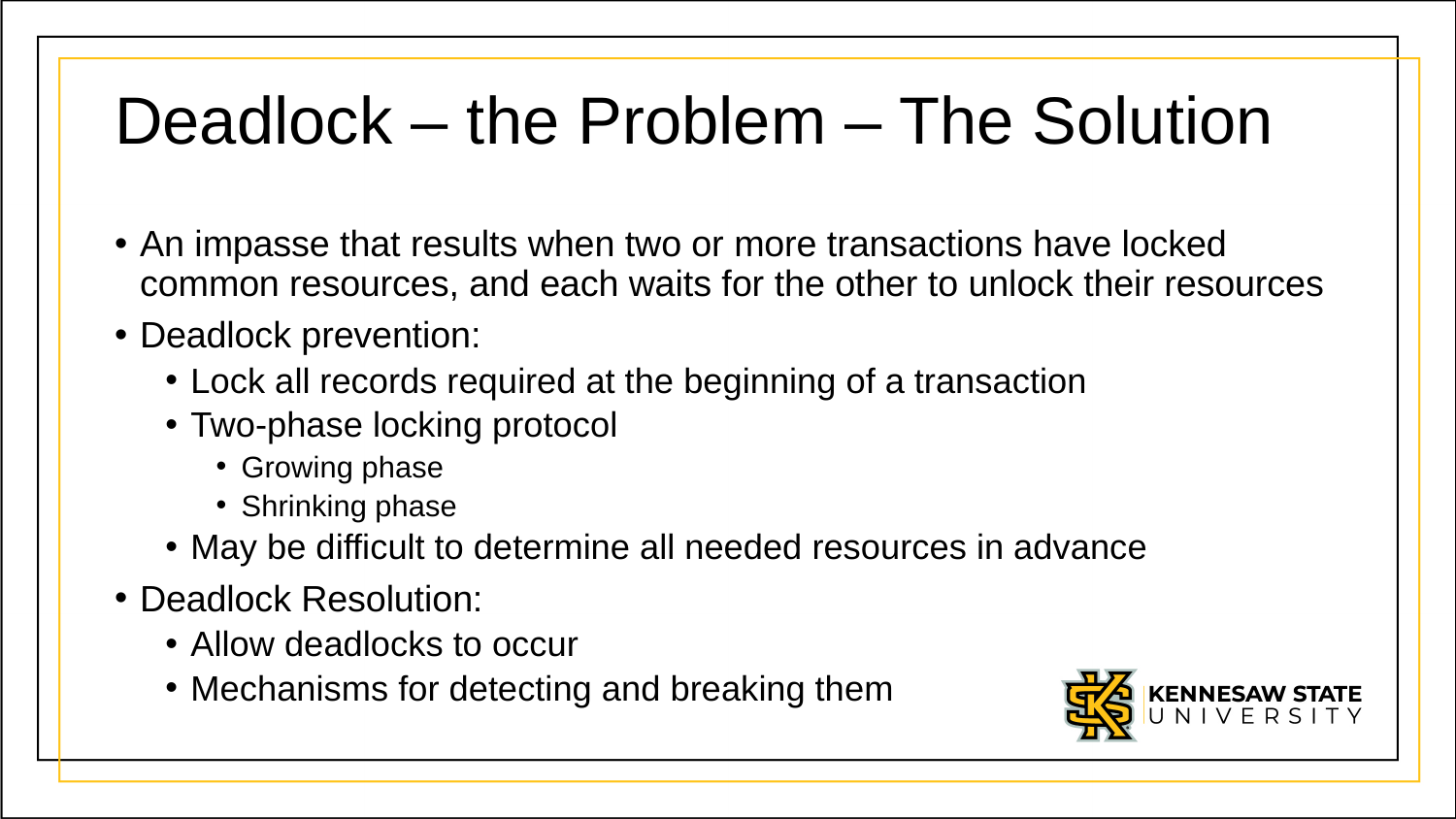

# Deadlock – the Problem – The Solution
An impasse that results when two or more transactions have locked common resources, and each waits for the other to unlock their resources
Deadlock prevention:
Lock all records required at the beginning of a transaction
Two-phase locking protocol
Growing phase
Shrinking phase
May be difficult to determine all needed resources in advance
Deadlock Resolution:
Allow deadlocks to occur
Mechanisms for detecting and breaking them